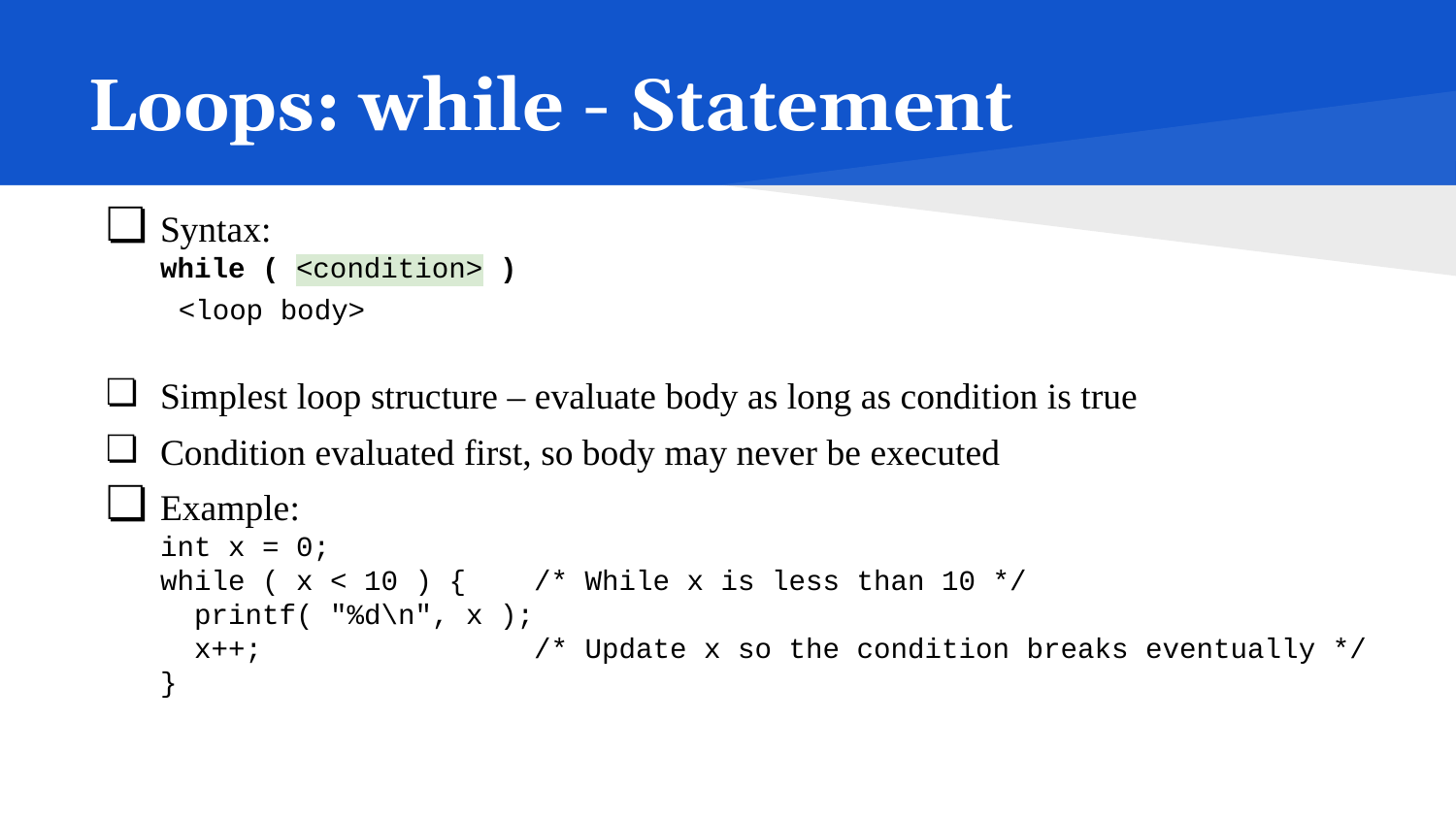

# Loops: while - Statement
Syntax:
while ( <condition> )
  <loop body>
Simplest loop structure – evaluate body as long as condition is true
Condition evaluated first, so body may never be executed
Example:
int x = 0;
while ( x < 10 ) {    /* While x is less than 10 */
  printf( "%d\n", x );
  x++;                /* Update x so the condition breaks eventually */
}